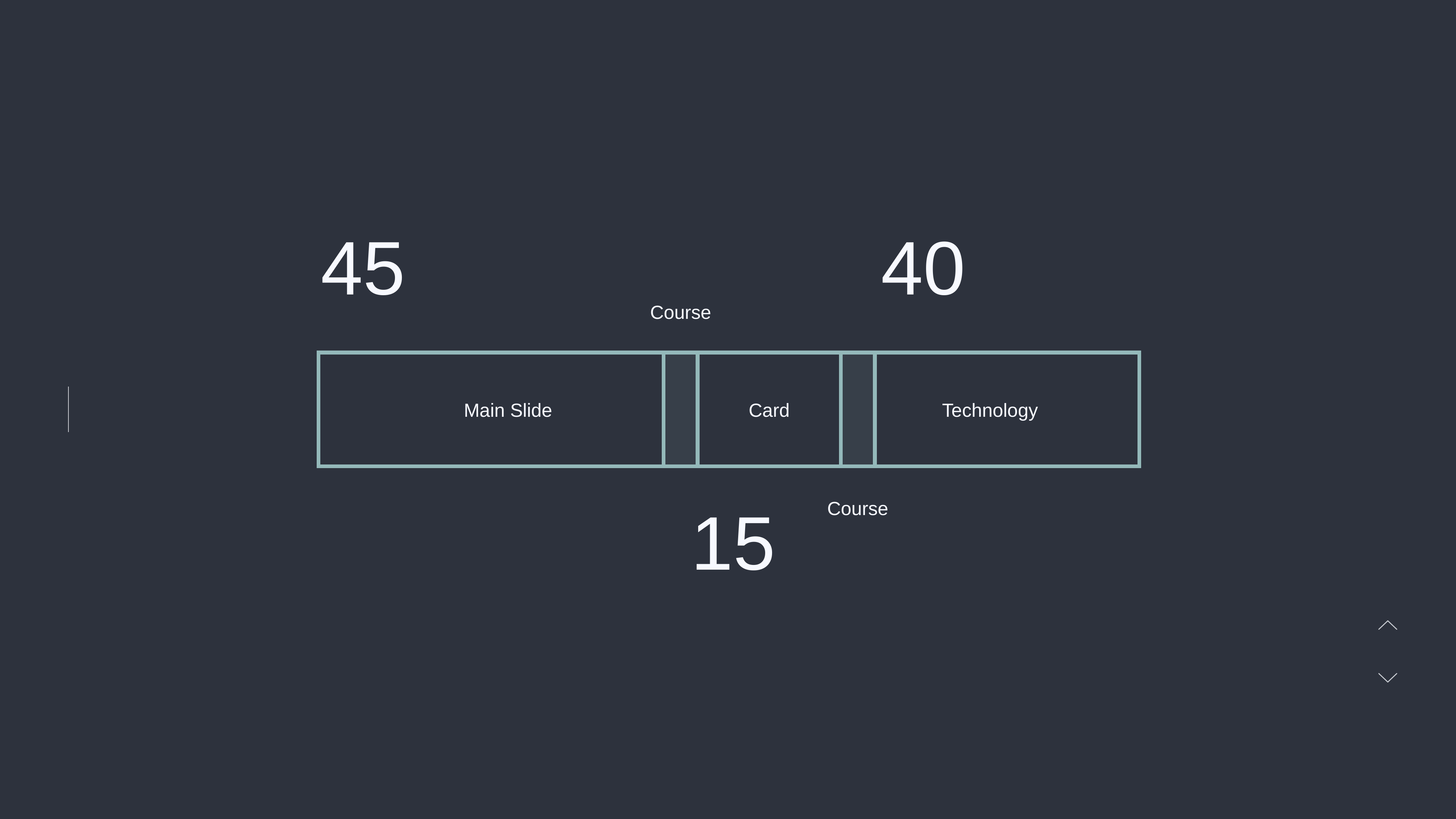

45
40
Course

Main Slide
Card
Technology
15
Course